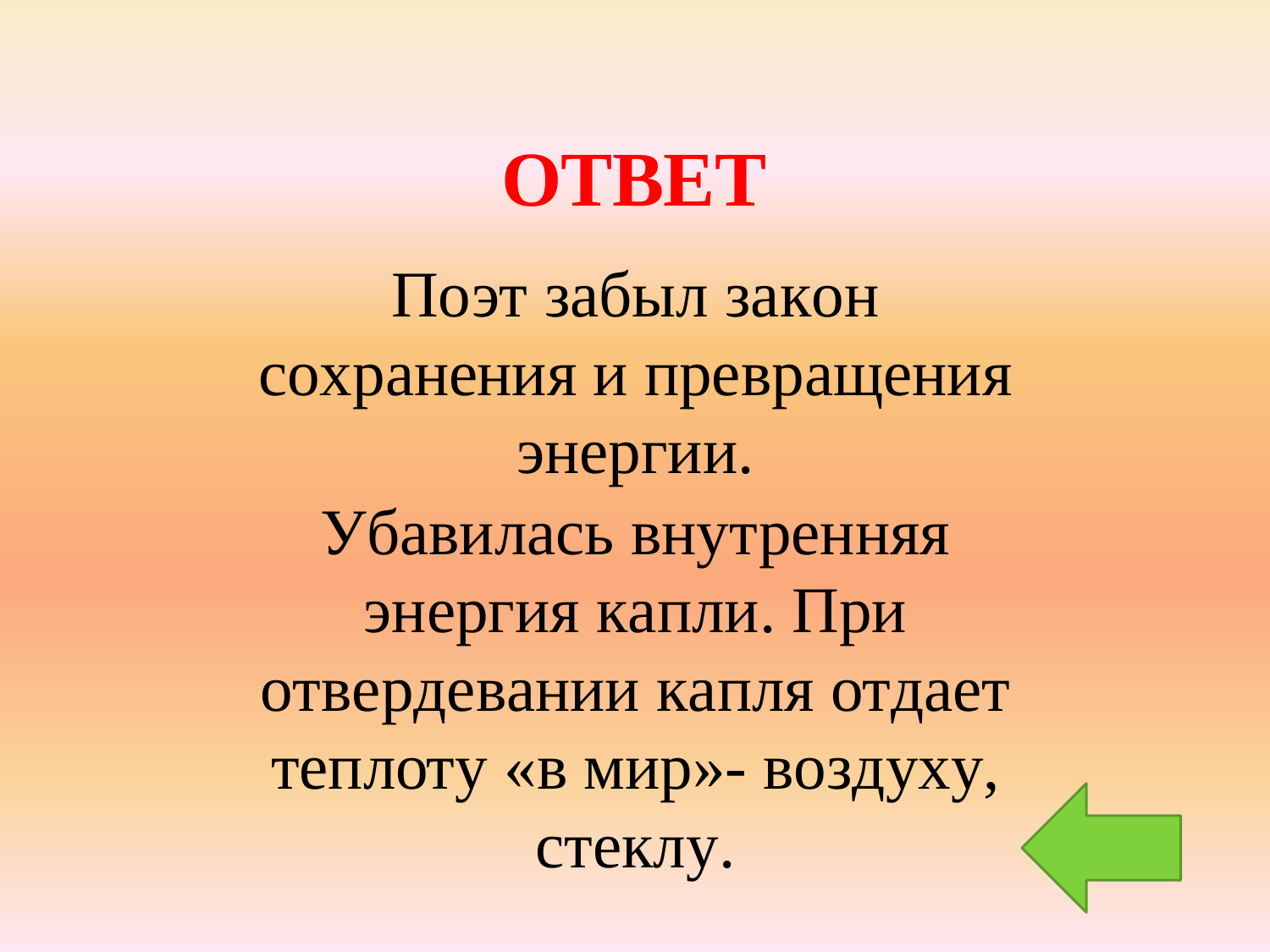

ОТВЕТ
Поэт забыл закон сохранения и превращения энергии.
Убавилась внутренняя энергия капли. При отвердевании капля отдает теплоту «в мир»- воздуху, стеклу.